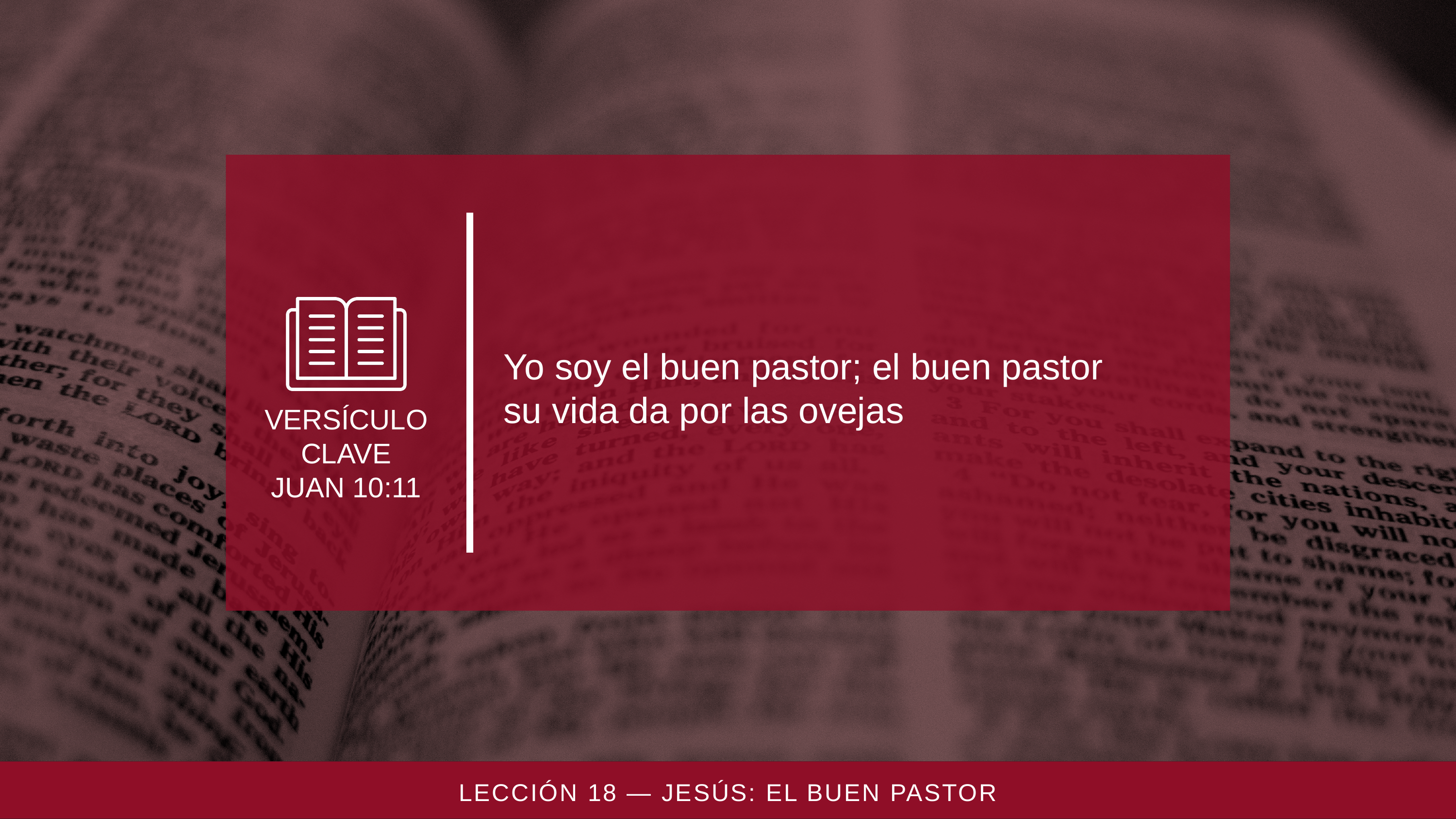

Yo soy el buen pastor; el buen pastor
su vida da por las ovejas